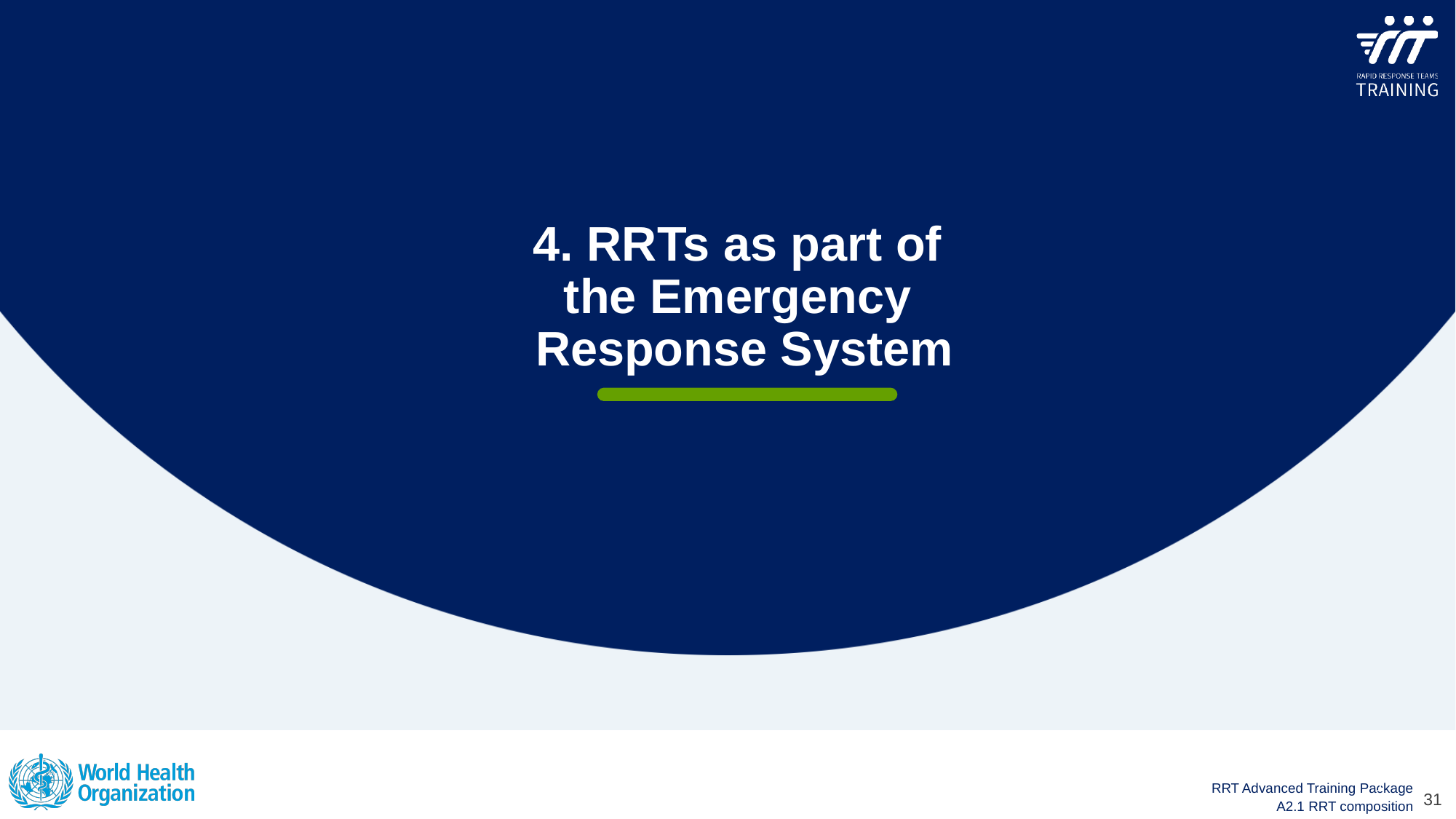

4. RRTs as part of
the Emergency
Response System
31